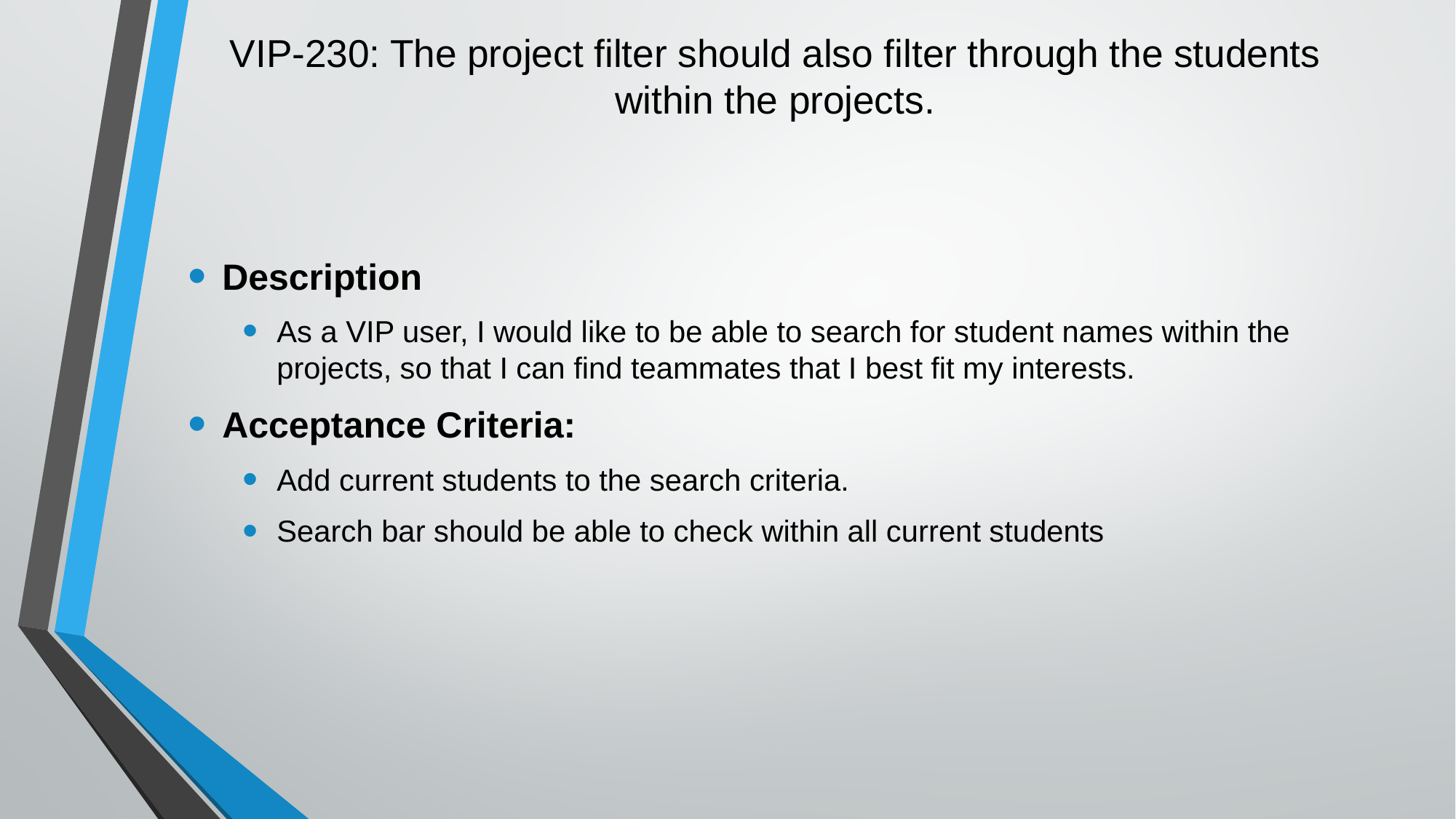

# VIP-230: The project filter should also filter through the students within the projects.
Description
As a VIP user, I would like to be able to search for student names within the projects, so that I can find teammates that I best fit my interests.
Acceptance Criteria:
Add current students to the search criteria.
Search bar should be able to check within all current students